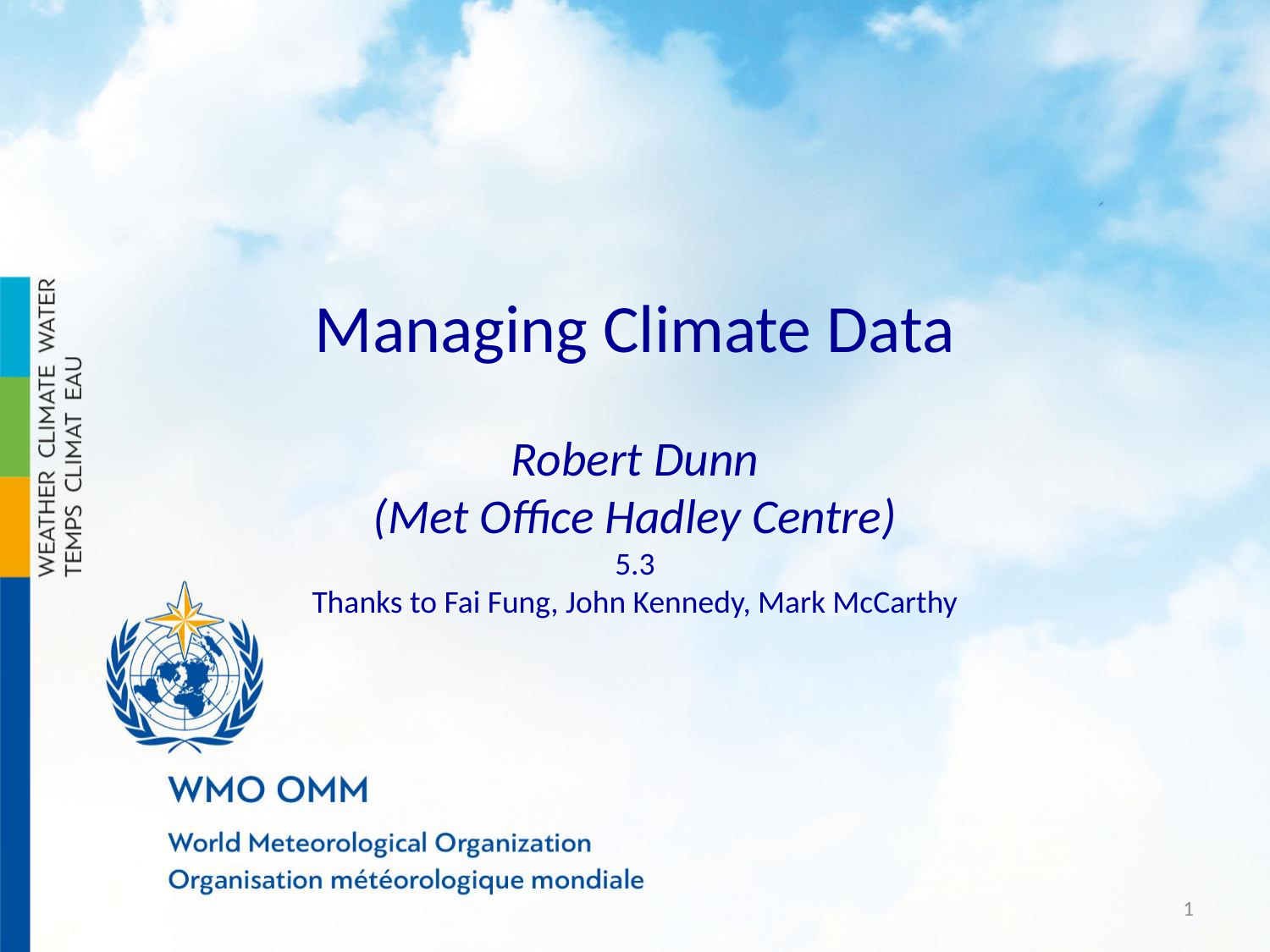

Managing Climate Data

Robert Dunn
(Met Office Hadley Centre)
5.3
Thanks to Fai Fung, John Kennedy, Mark McCarthy
1